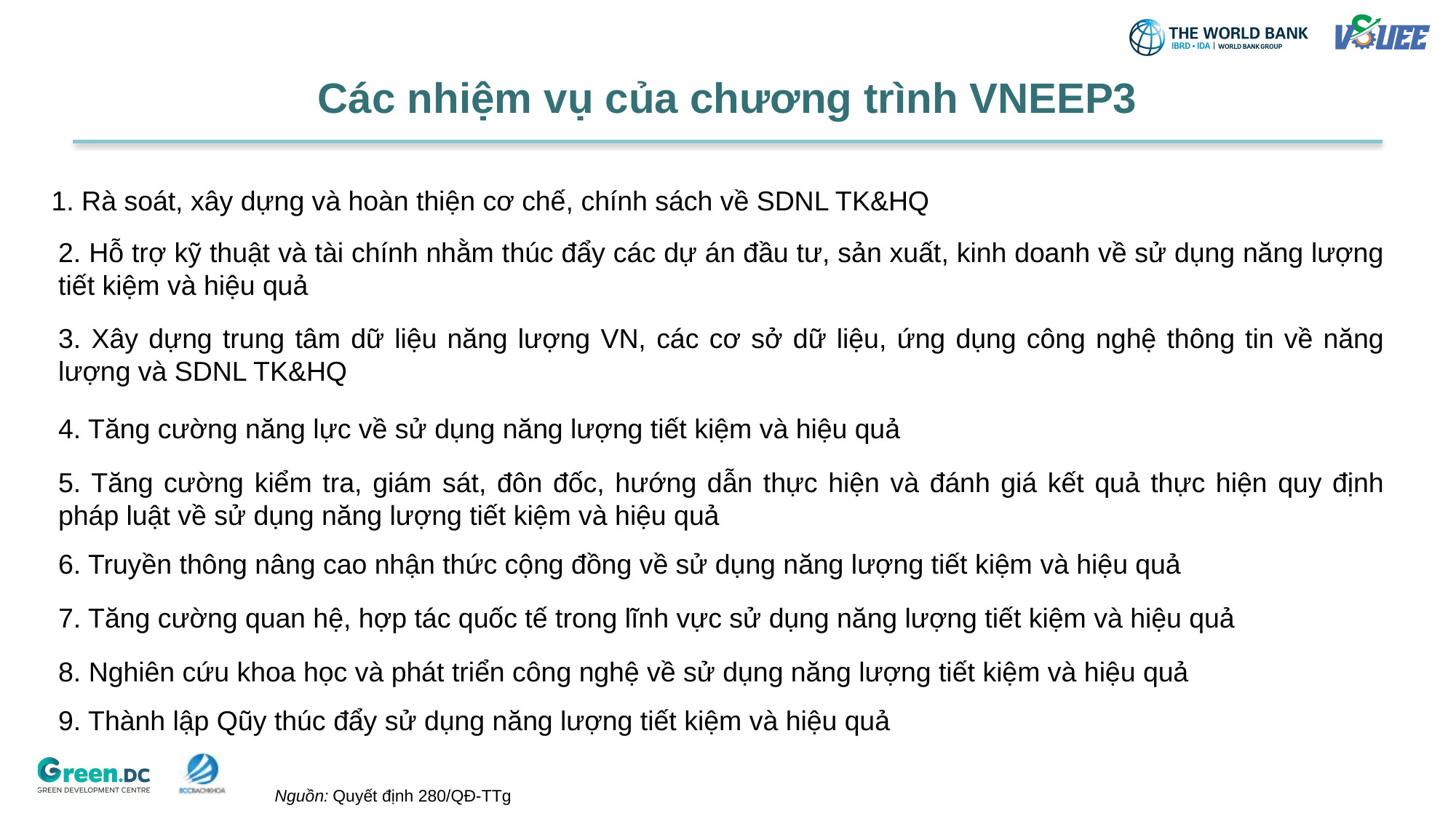

# Các nhiệm vụ của chương trình VNEEP3
1. Rà soát, xây dựng và hoàn thiện cơ chế, chính sách về SDNL TK&HQ
2. Hỗ trợ kỹ thuật và tài chính nhằm thúc đẩy các dự án đầu tư, sản xuất, kinh doanh về sử dụng năng lượng tiết kiệm và hiệu quả
3. Xây dựng trung tâm dữ liệu năng lượng VN, các cơ sở dữ liệu, ứng dụng công nghệ thông tin về năng lượng và SDNL TK&HQ
4. Tăng cường năng lực về sử dụng năng lượng tiết kiệm và hiệu quả
5. Tăng cường kiểm tra, giám sát, đôn đốc, hướng dẫn thực hiện và đánh giá kết quả thực hiện quy định pháp luật về sử dụng năng lượng tiết kiệm và hiệu quả
6. Truyền thông nâng cao nhận thức cộng đồng về sử dụng năng lượng tiết kiệm và hiệu quả
7. Tăng cường quan hệ, hợp tác quốc tế trong lĩnh vực sử dụng năng lượng tiết kiệm và hiệu quả
8. Nghiên cứu khoa học và phát triển công nghệ về sử dụng năng lượng tiết kiệm và hiệu quả
9. Thành lập Qũy thúc đẩy sử dụng năng lượng tiết kiệm và hiệu quả
Nguồn: Quyết định 280/QĐ-TTg